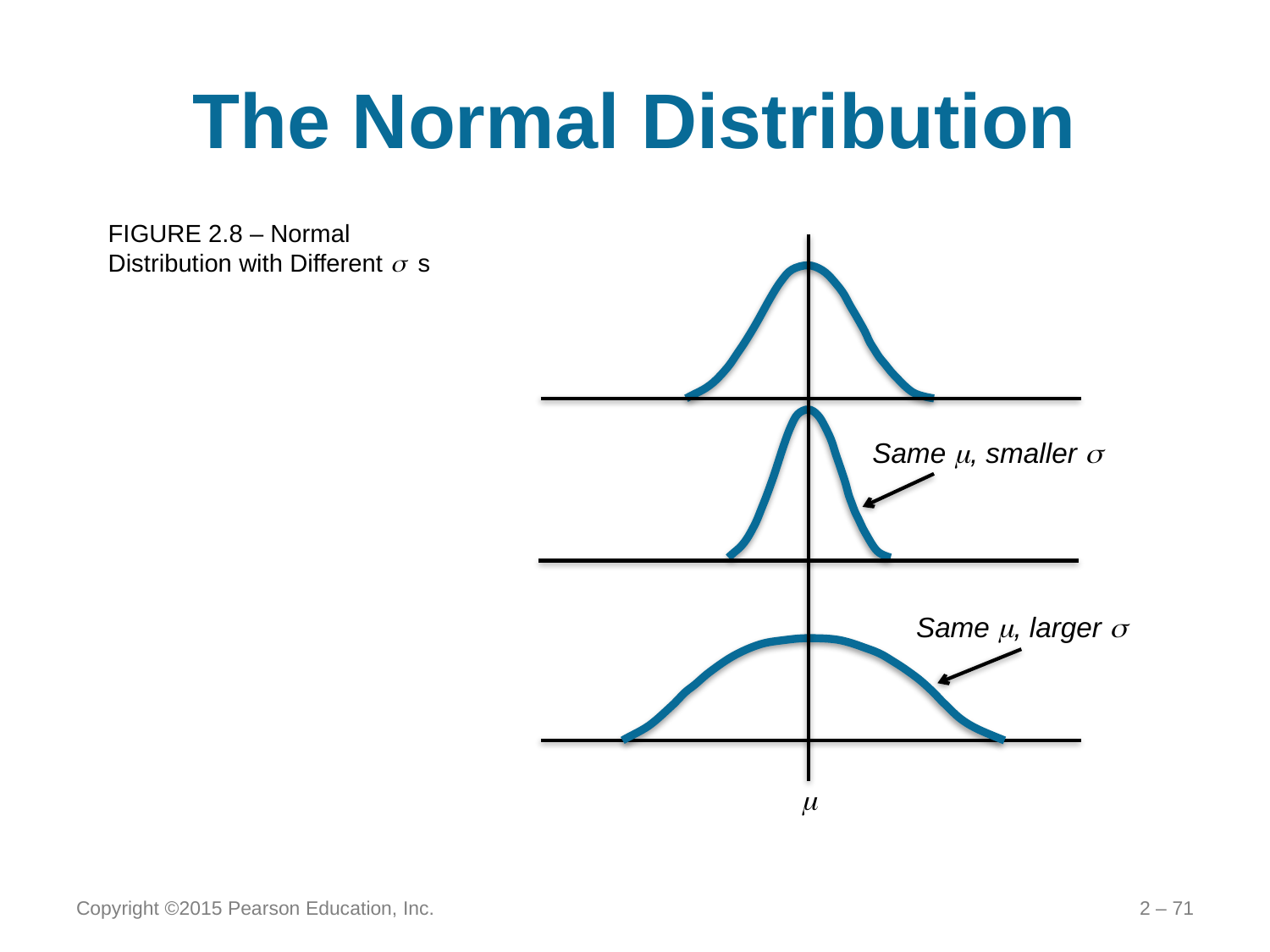

# The Normal Distribution
FIGURE 2.8 – Normal
Distribution with Different σ s
μ

Same μ, smaller σ
Same μ, larger σ

Copyright ©2015 Pearson Education, Inc.
2 – 71